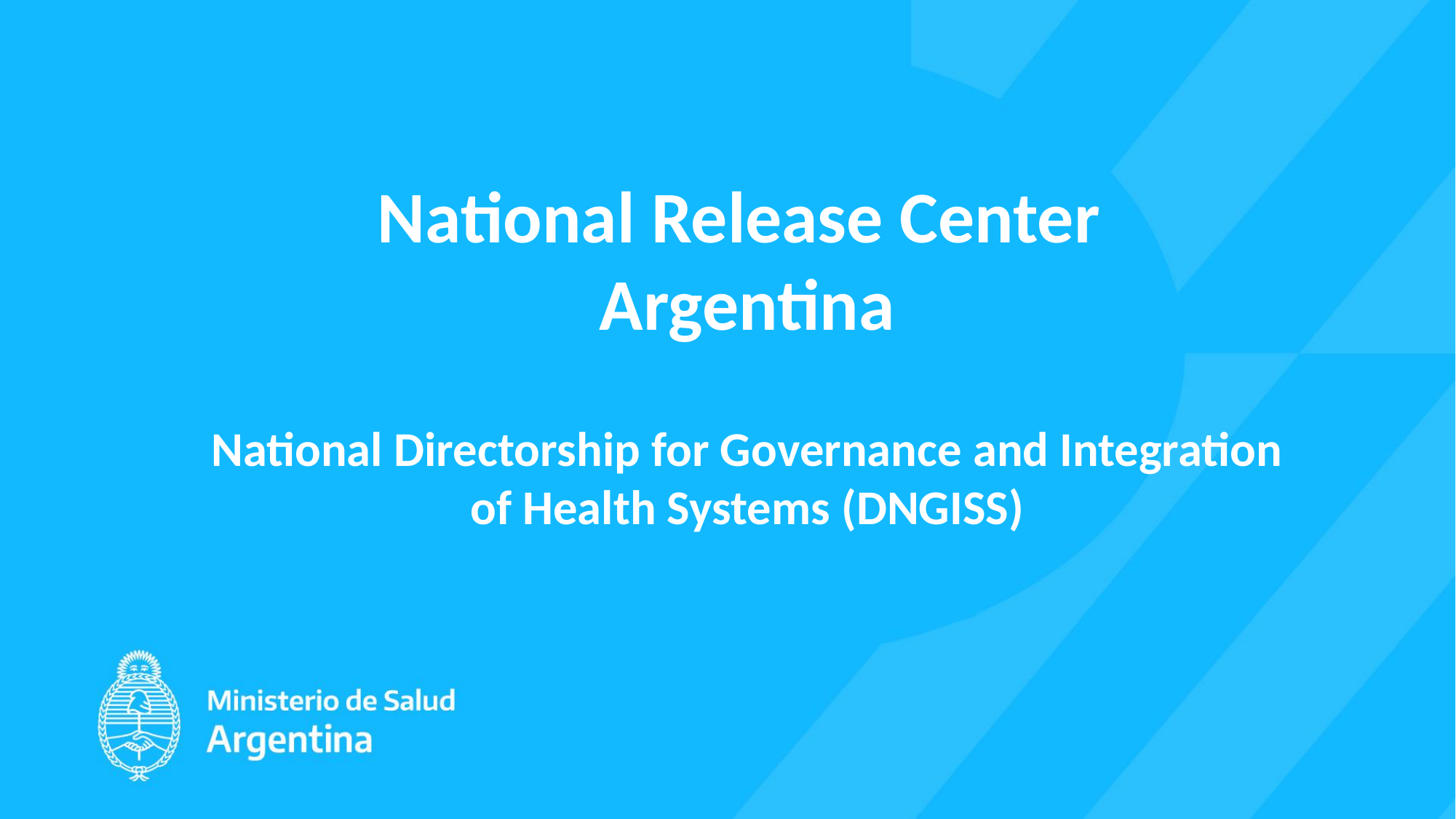

National Release Center
Argentina

National Directorship for Governance and Integration of Health Systems (DNGISS)